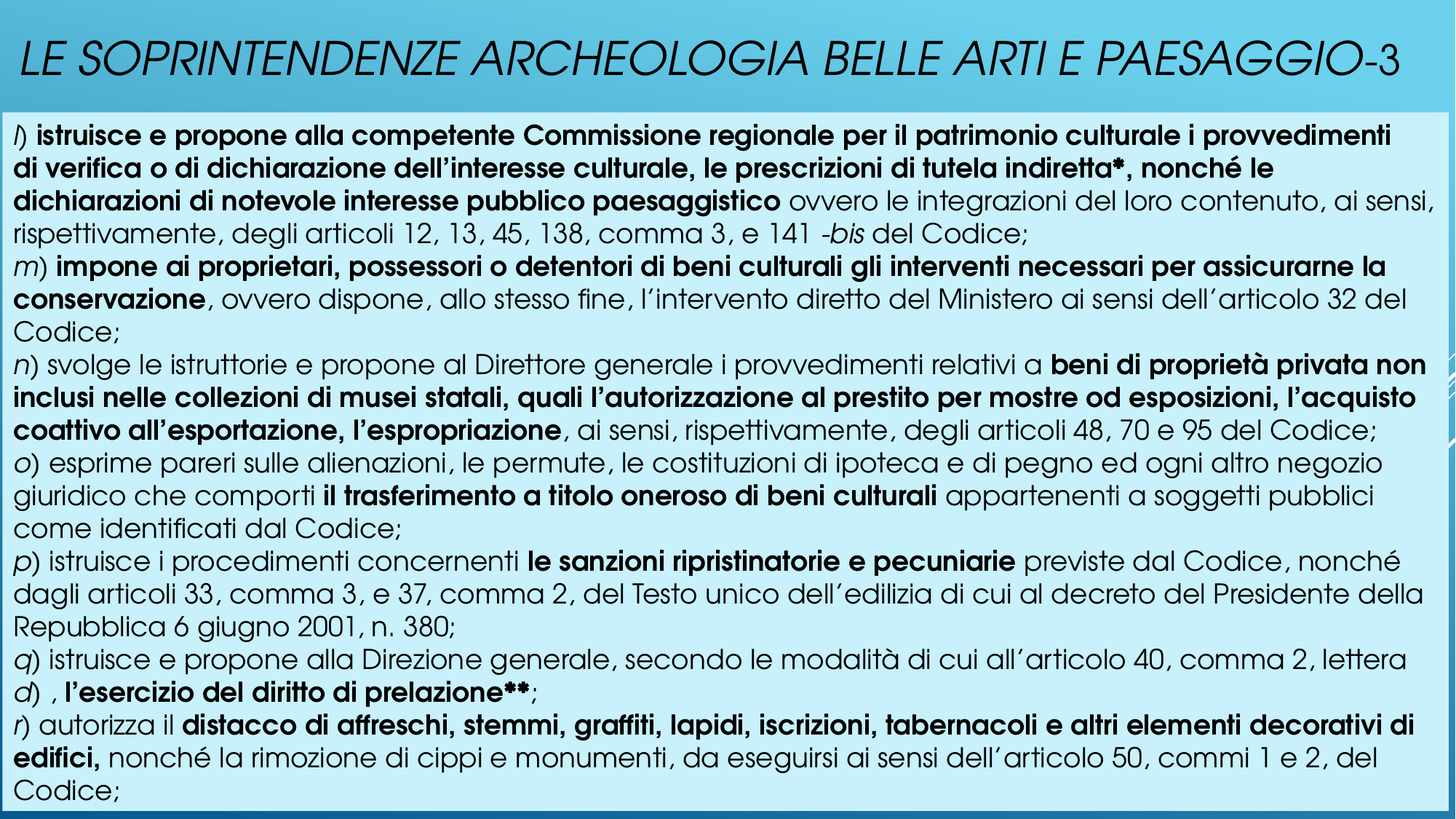

#
 Le soprintendenze archeologia belle arti e paesaggio-3
l) istruisce e propone alla competente Commissione regionale per il patrimonio culturale i provvedimenti
di verifica o di dichiarazione dell’interesse culturale, le prescrizioni di tutela indiretta*, nonché le dichiarazioni di notevole interesse pubblico paesaggistico ovvero le integrazioni del loro contenuto, ai sensi, rispettivamente, degli articoli 12, 13, 45, 138, comma 3, e 141 -bis del Codice;
m) impone ai proprietari, possessori o detentori di beni culturali gli interventi necessari per assicurarne la
conservazione, ovvero dispone, allo stesso fine, l’intervento diretto del Ministero ai sensi dell’articolo 32 del
Codice;
n) svolge le istruttorie e propone al Direttore generale i provvedimenti relativi a beni di proprietà privata non inclusi nelle collezioni di musei statali, quali l’autorizzazione al prestito per mostre od esposizioni, l’acquisto coattivo all’esportazione, l’espropriazione, ai sensi, rispettivamente, degli articoli 48, 70 e 95 del Codice;
o) esprime pareri sulle alienazioni, le permute, le costituzioni di ipoteca e di pegno ed ogni altro negozio giuridico che comporti il trasferimento a titolo oneroso di beni culturali appartenenti a soggetti pubblici come identificati dal Codice;
p) istruisce i procedimenti concernenti le sanzioni ripristinatorie e pecuniarie previste dal Codice, nonché dagli articoli 33, comma 3, e 37, comma 2, del Testo unico dell’edilizia di cui al decreto del Presidente della Repubblica 6 giugno 2001, n. 380;
q) istruisce e propone alla Direzione generale, secondo le modalità di cui all’articolo 40, comma 2, lettera d) , l’esercizio del diritto di prelazione**;
r) autorizza il distacco di affreschi, stemmi, graffiti, lapidi, iscrizioni, tabernacoli e altri elementi decorativi di edifici, nonché la rimozione di cippi e monumenti, da eseguirsi ai sensi dell’articolo 50, commi 1 e 2, del Codice;